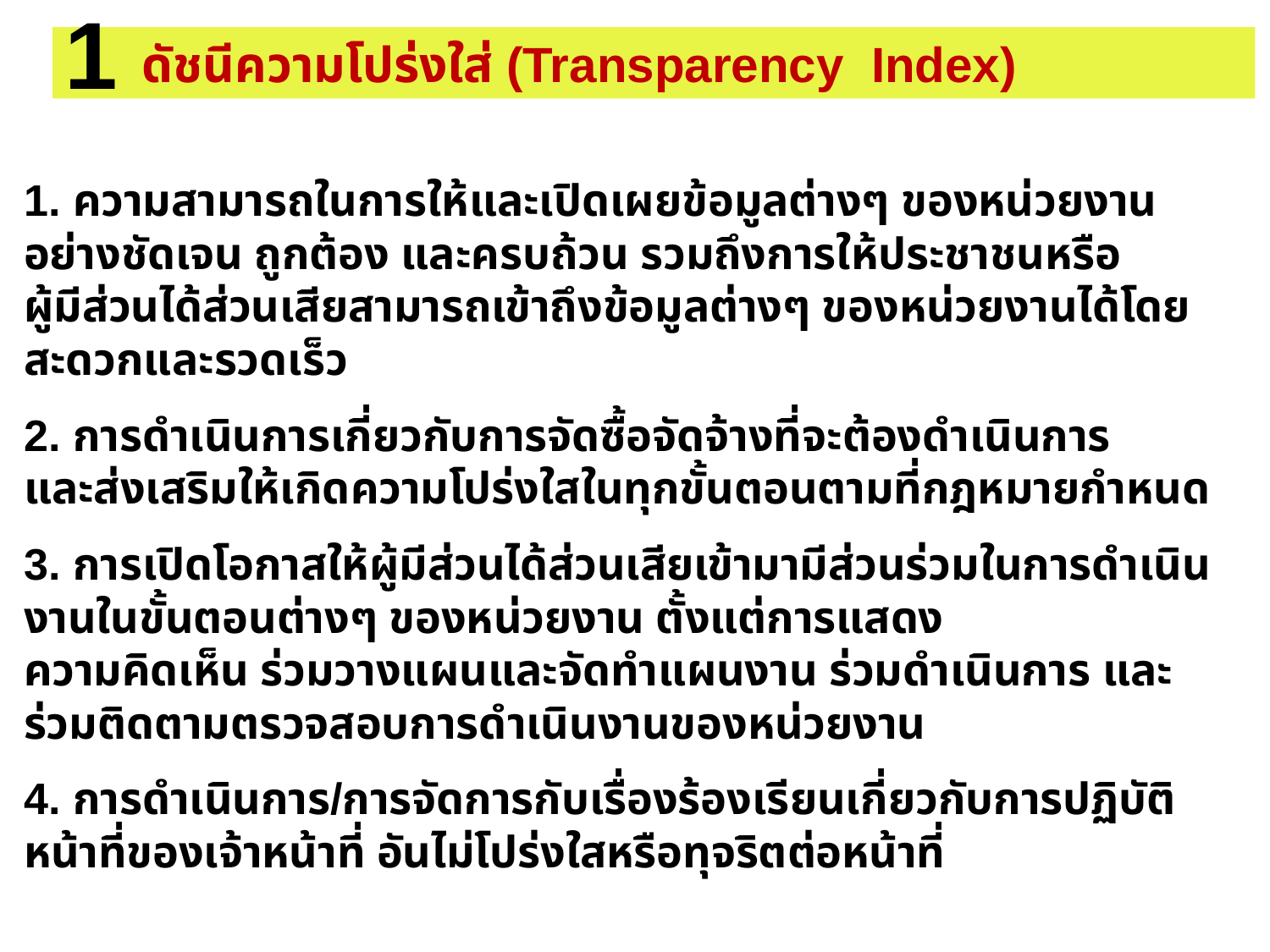

1
       ดัชนีความโปร่งใส่ (Transparency  Index)
1. ความสามารถในการให้และเปิดเผยข้อมูลต่างๆ ของหน่วยงานอย่างชัดเจน ถูกต้อง และครบถ้วน รวมถึงการให้ประชาชนหรือ
ผู้มีส่วนได้ส่วนเสียสามารถเข้าถึงข้อมูลต่างๆ ของหน่วยงานได้โดยสะดวกและรวดเร็ว

2. การดำเนินการเกี่ยวกับการจัดซื้อจัดจ้างที่จะต้องดำเนินการ
และส่งเสริมให้เกิดความโปร่งใสในทุกขั้นตอนตามที่กฎหมายกำหนด

3. การเปิดโอกาสให้ผู้มีส่วนได้ส่วนเสียเข้ามามีส่วนร่วมในการดำเนินงานในขั้นตอนต่างๆ ของหน่วยงาน ตั้งแต่การแสดง
ความคิดเห็น ร่วมวางแผนและจัดทำแผนงาน ร่วมดำเนินการ และ
ร่วมติดตามตรวจสอบการดำเนินงานของหน่วยงาน

4. การดำเนินการ/การจัดการกับเรื่องร้องเรียนเกี่ยวกับการปฏิบัติหน้าที่ของเจ้าหน้าที่ อันไม่โปร่งใสหรือทุจริตต่อหน้าที่